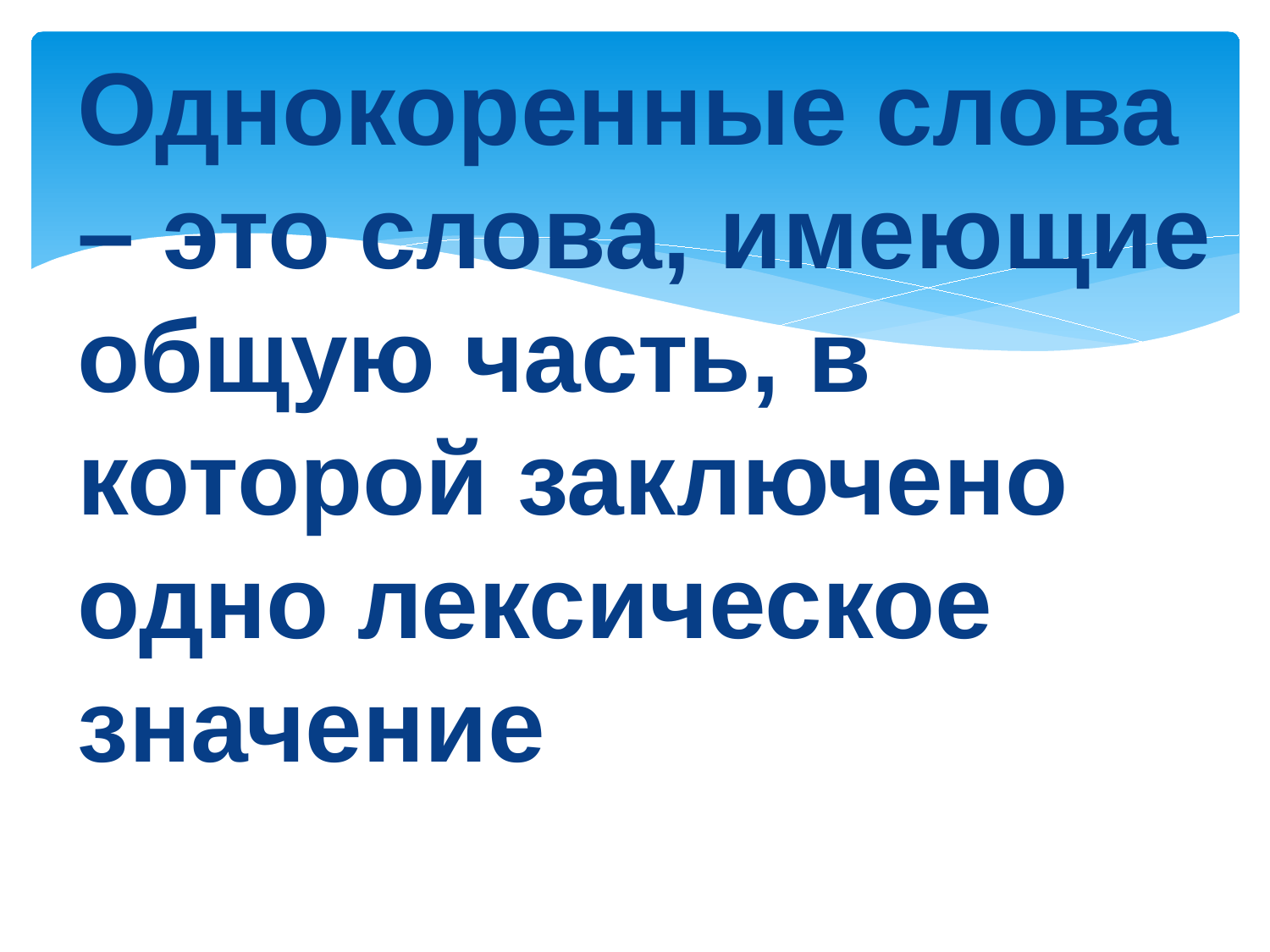

Однокоренные слова – это слова, имеющие общую часть, в которой заключено одно лексическое значение